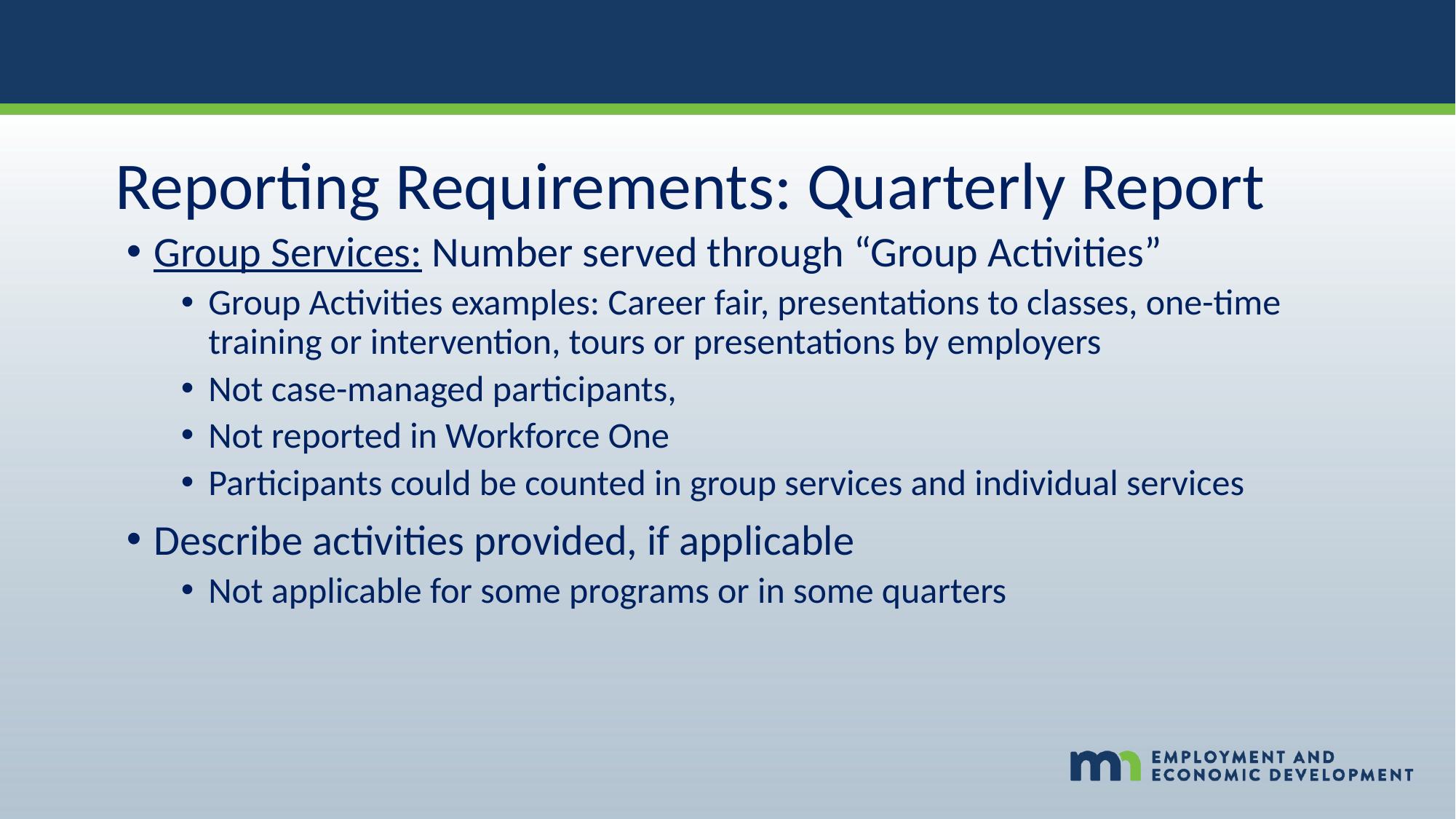

# Reporting Requirements: Quarterly Report
Group Services: Number served through “Group Activities”
Group Activities examples: Career fair, presentations to classes, one-time training or intervention, tours or presentations by employers
Not case-managed participants,
Not reported in Workforce One
Participants could be counted in group services and individual services
Describe activities provided, if applicable
Not applicable for some programs or in some quarters